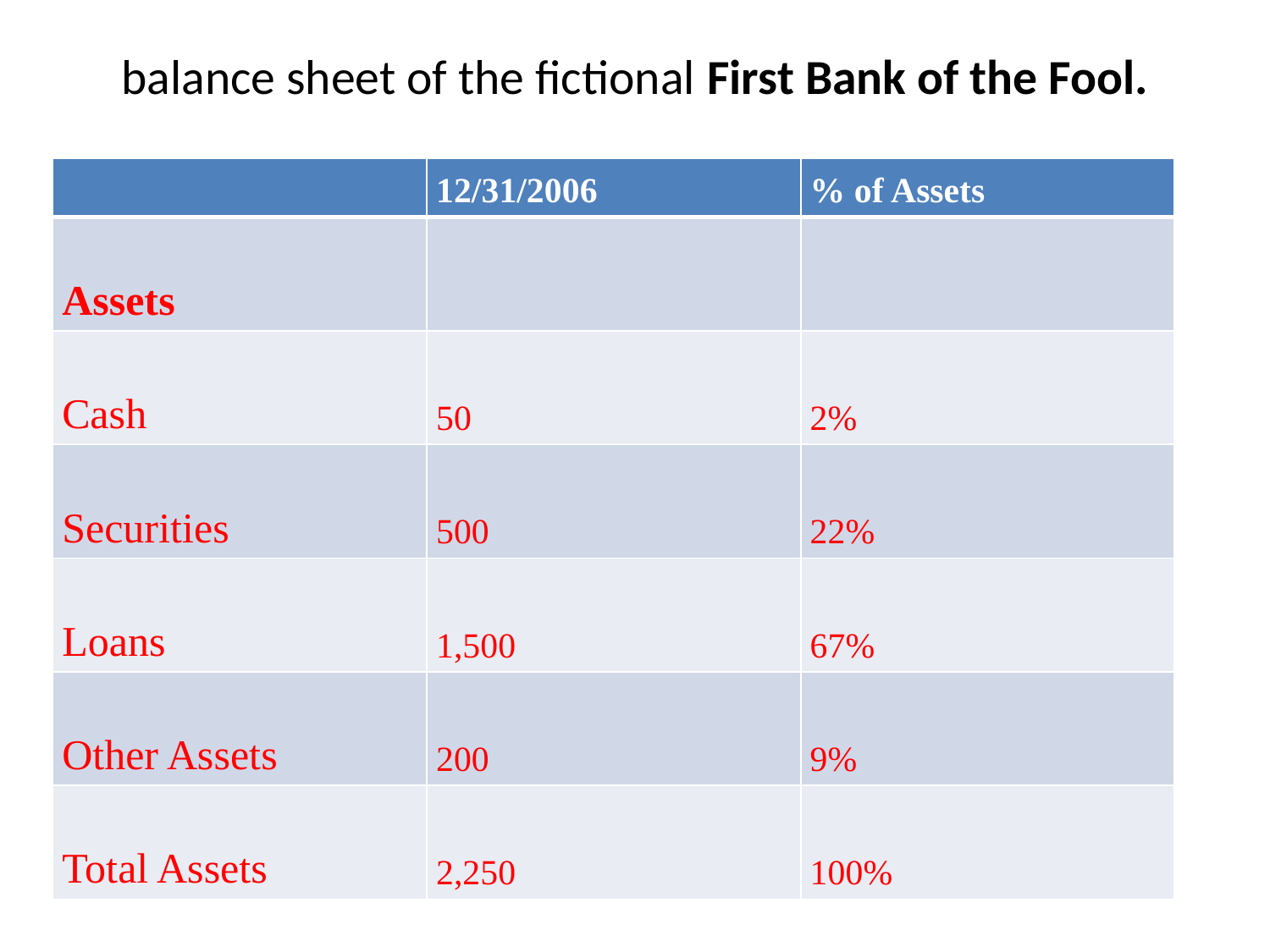

# balance sheet of the fictional First Bank of the Fool.
|  | 12/31/2006 | % of Assets |
| --- | --- | --- |
| Assets |  |  |
| Cash | 50 | 2% |
| Securities | 500 | 22% |
| Loans | 1,500 | 67% |
| Other Assets | 200 | 9% |
| Total Assets | 2,250 | 100% |